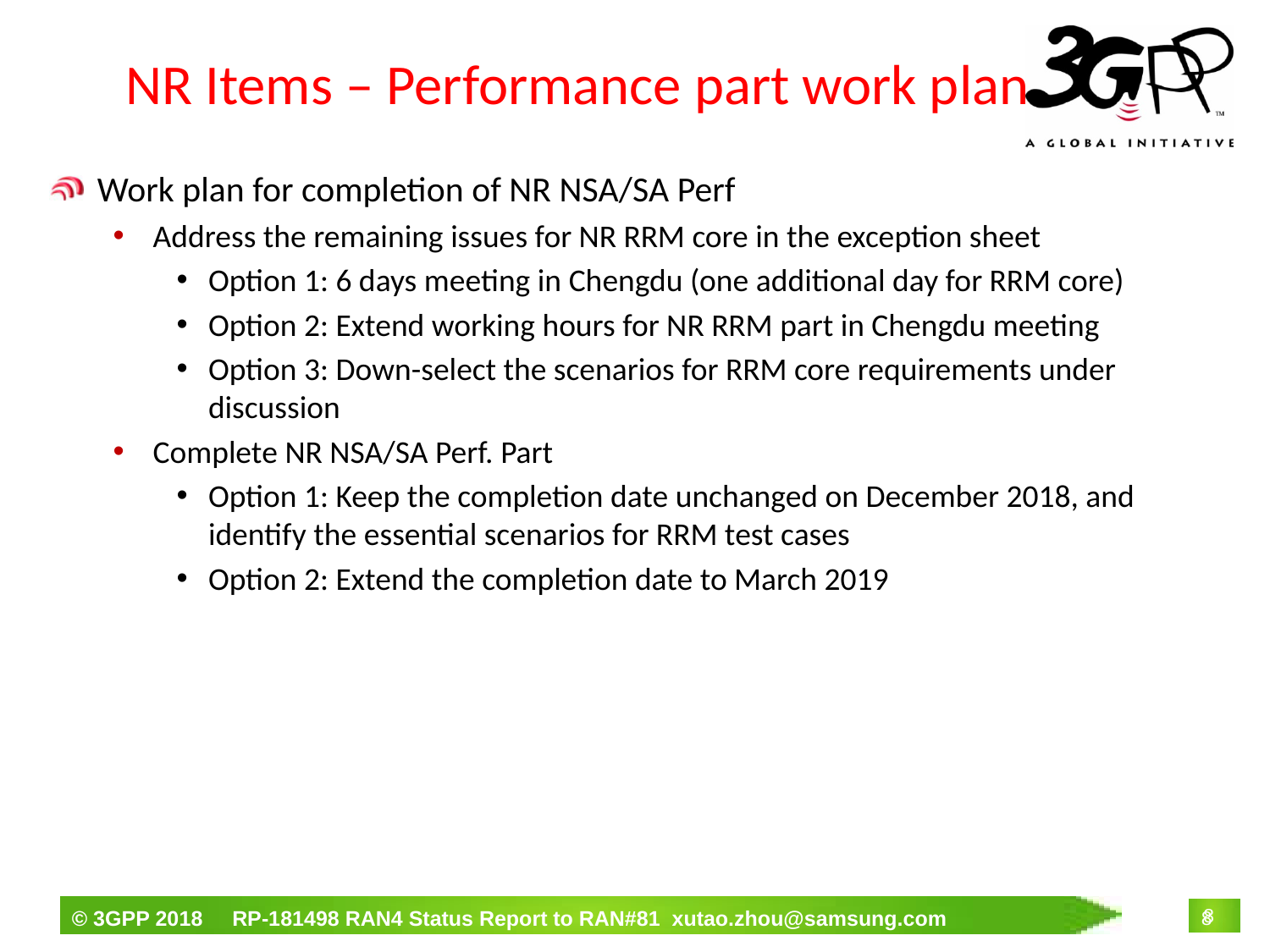

# NR Items – Performance part work plan
Work plan for completion of NR NSA/SA Perf
Address the remaining issues for NR RRM core in the exception sheet
Option 1: 6 days meeting in Chengdu (one additional day for RRM core)
Option 2: Extend working hours for NR RRM part in Chengdu meeting
Option 3: Down-select the scenarios for RRM core requirements under discussion
Complete NR NSA/SA Perf. Part
Option 1: Keep the completion date unchanged on December 2018, and identify the essential scenarios for RRM test cases
Option 2: Extend the completion date to March 2019

8